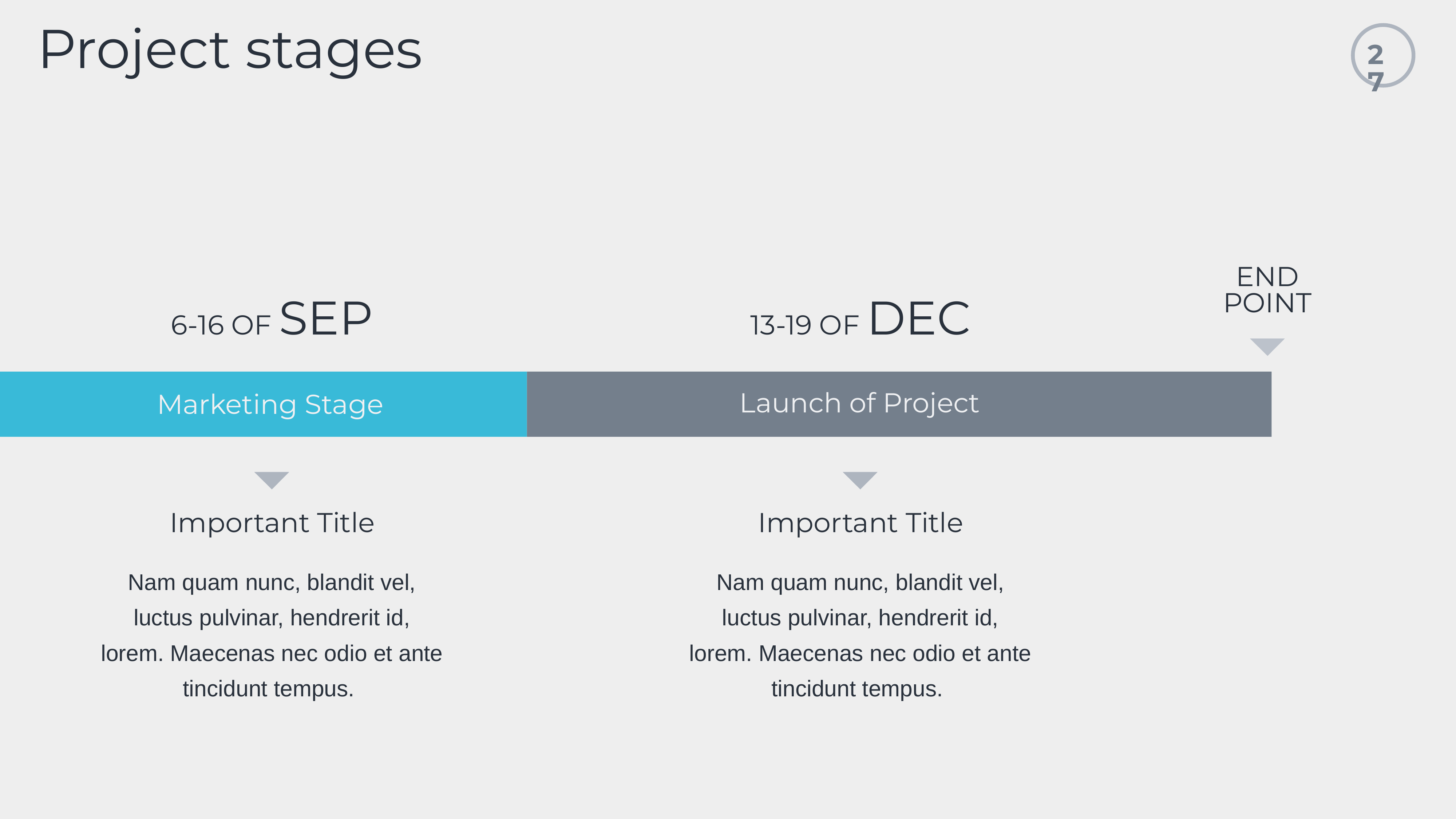

Project stages
27
END
POINT
6-16 of sep
13-19 of dec

 Launch of Project
Marketing Stage

Important Title
Important Title
Nam quam nunc, blandit vel, luctus pulvinar, hendrerit id, lorem. Maecenas nec odio et ante tincidunt tempus.
Nam quam nunc, blandit vel, luctus pulvinar, hendrerit id, lorem. Maecenas nec odio et ante tincidunt tempus.